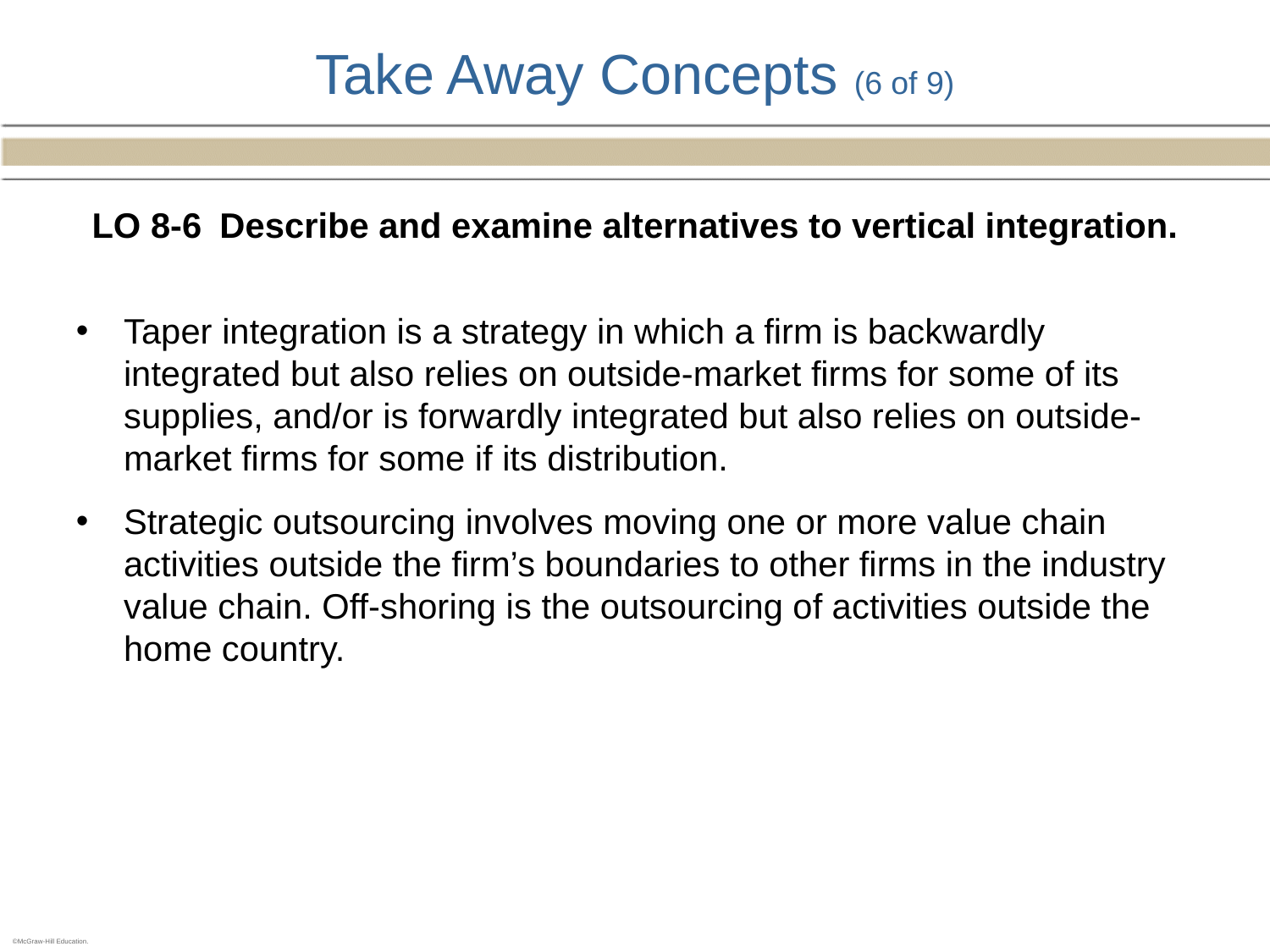

# Take Away Concepts (6 of 9)
LO 8-6 Describe and examine alternatives to vertical integration.
Taper integration is a strategy in which a firm is backwardly integrated but also relies on outside-market firms for some of its supplies, and/or is forwardly integrated but also relies on outside-market firms for some if its distribution.
Strategic outsourcing involves moving one or more value chain activities outside the firm’s boundaries to other firms in the industry value chain. Off-shoring is the outsourcing of activities outside the home country.